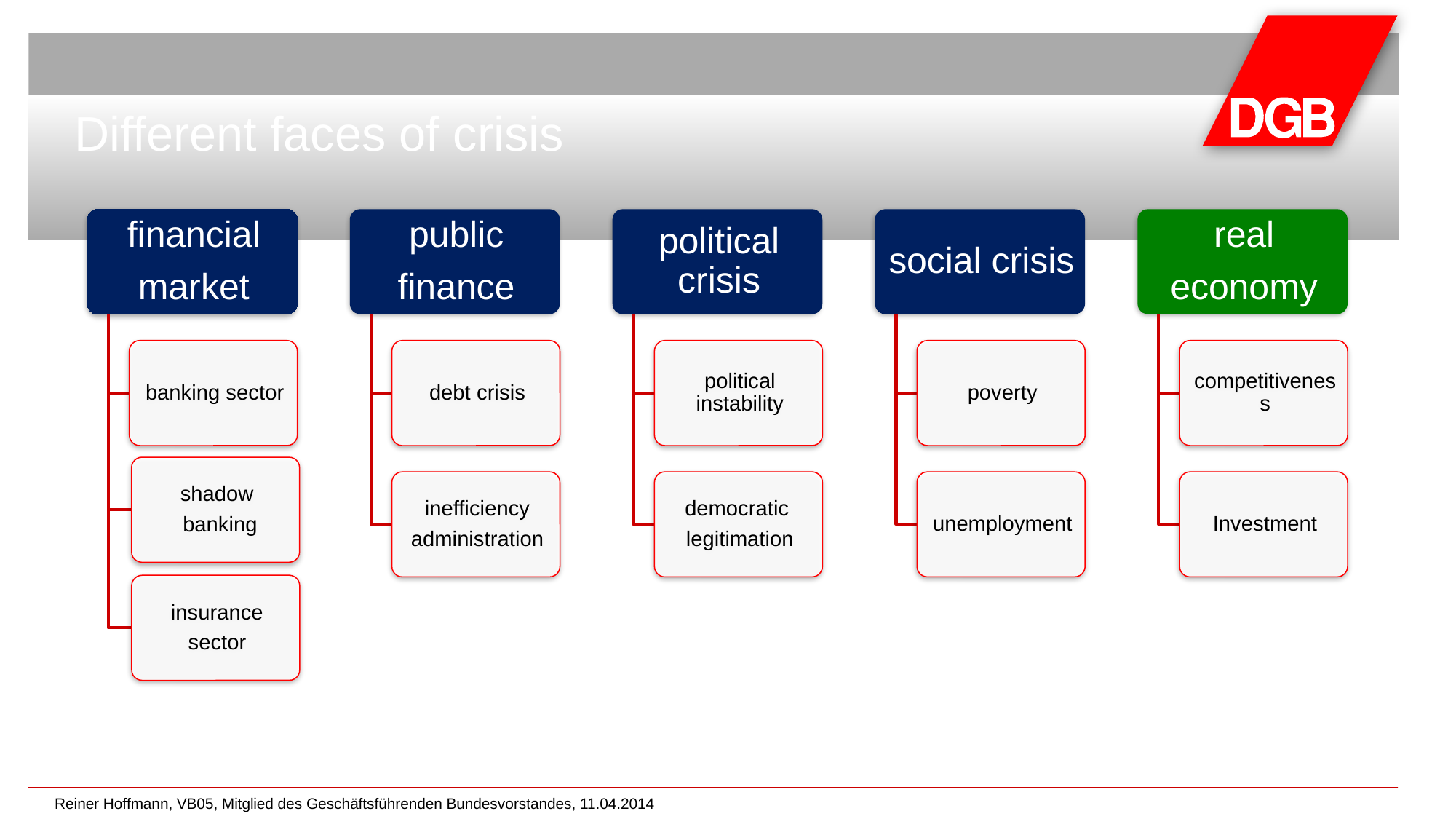

# Different faces of crisis
financial
market
banking sector
insurance
sector
shadow
 banking
public
finance
debt crisis
inefficiency
administration
political crisis
political instability
democratic
legitimation
social crisis
poverty
unemployment
real
economy
competitiveness
Investment

Reiner Hoffmann, VB05, Mitglied des Geschäftsführenden Bundesvorstandes, 11.04.2014